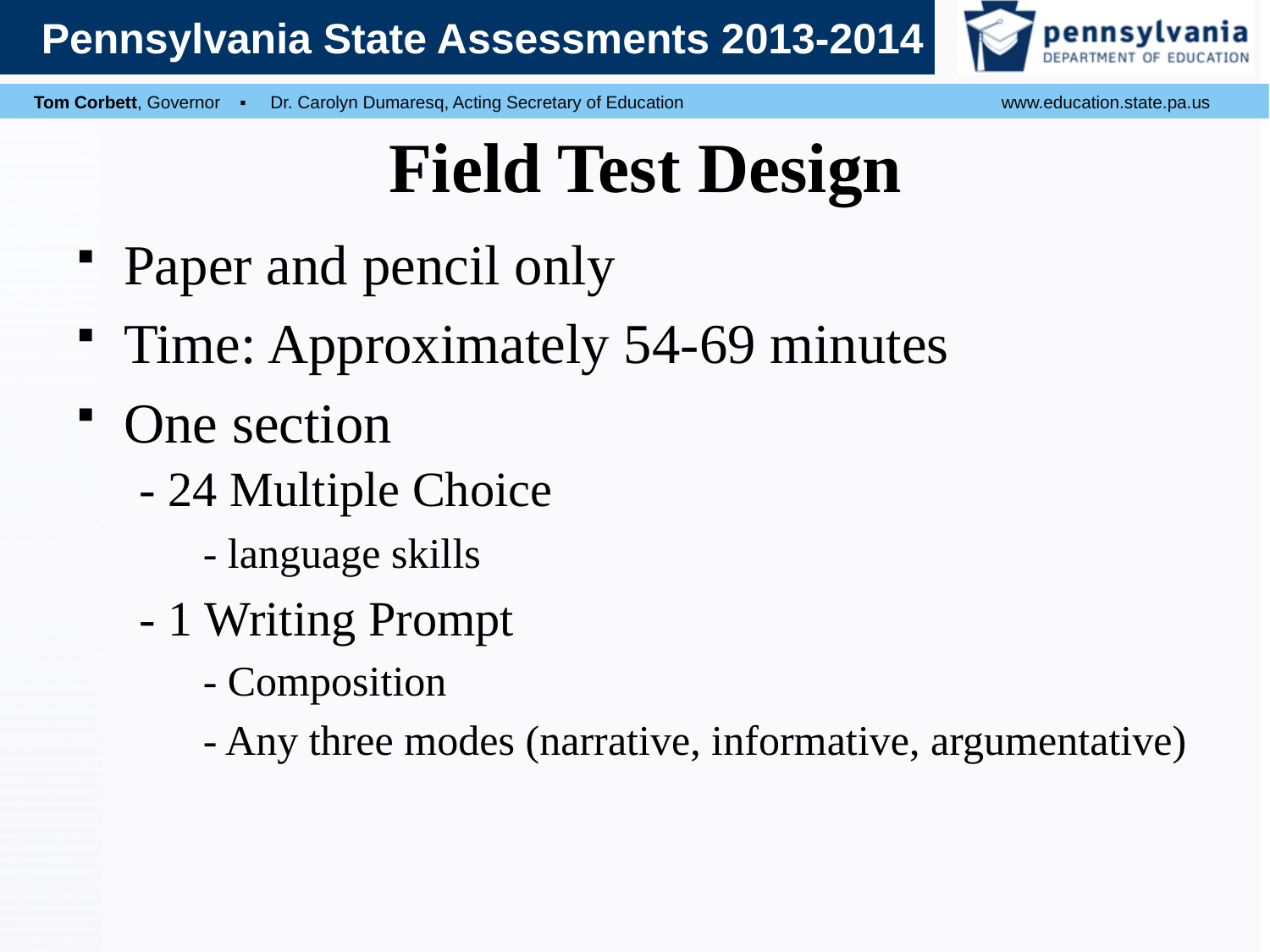

# Field Test Design
Paper and pencil only
Time: Approximately 54-69 minutes
One section
- 24 Multiple Choice
- language skills
- 1 Writing Prompt
- Composition
- Any three modes (narrative, informative, argumentative)